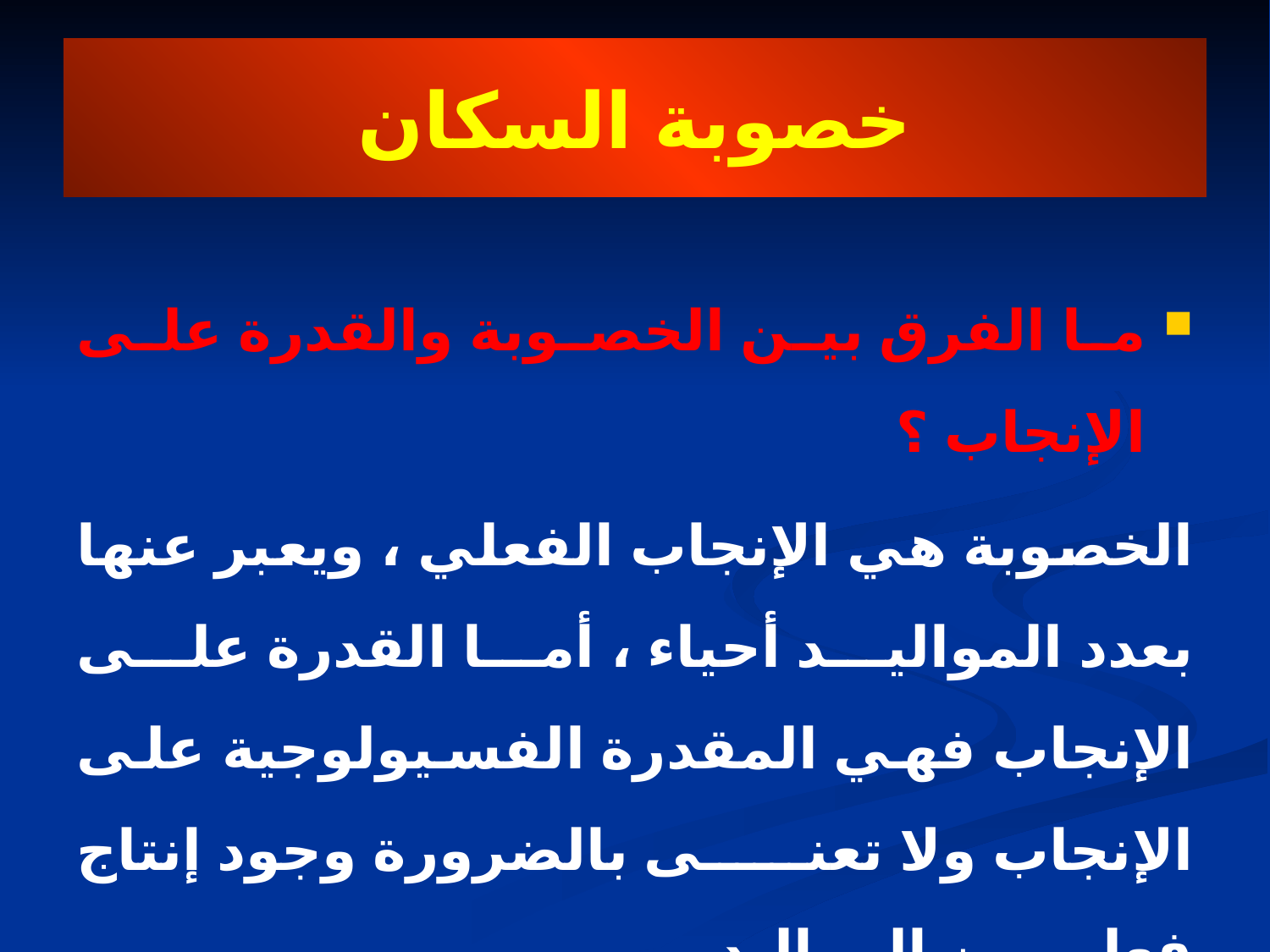

# خصوبة السكان

ما الفرق بين الخصوبة والقدرة على الإنجاب ؟
الخصوبة هي الإنجاب الفعلي ، ويعبر عنها بعدد المواليد أحياء ، أما القدرة على الإنجاب فهي المقدرة الفسيولوجية على الإنجاب ولا تعنى بالضرورة وجود إنتاج فعلي من المواليد .